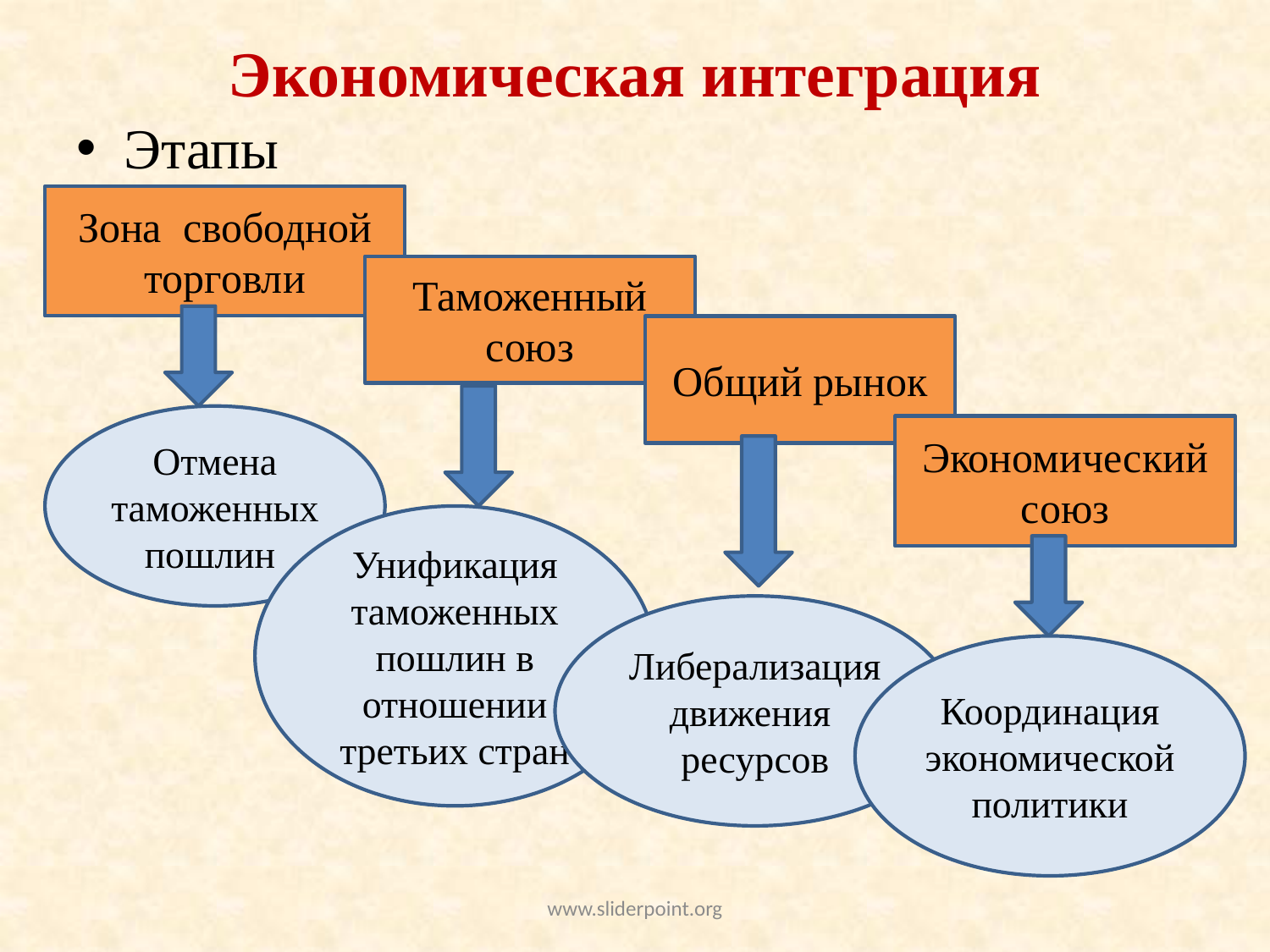

# Экономическая интеграция
Этапы
Зона  свободной торговли
Таможенный союз

Общий рынок

Отмена
таможенных
пошлин
Экономический союз

Унификация
таможенных пошлин в отношении третьих стран

Либерализация движения  ресурсов
Координация экономической политики
www.sliderpoint.org